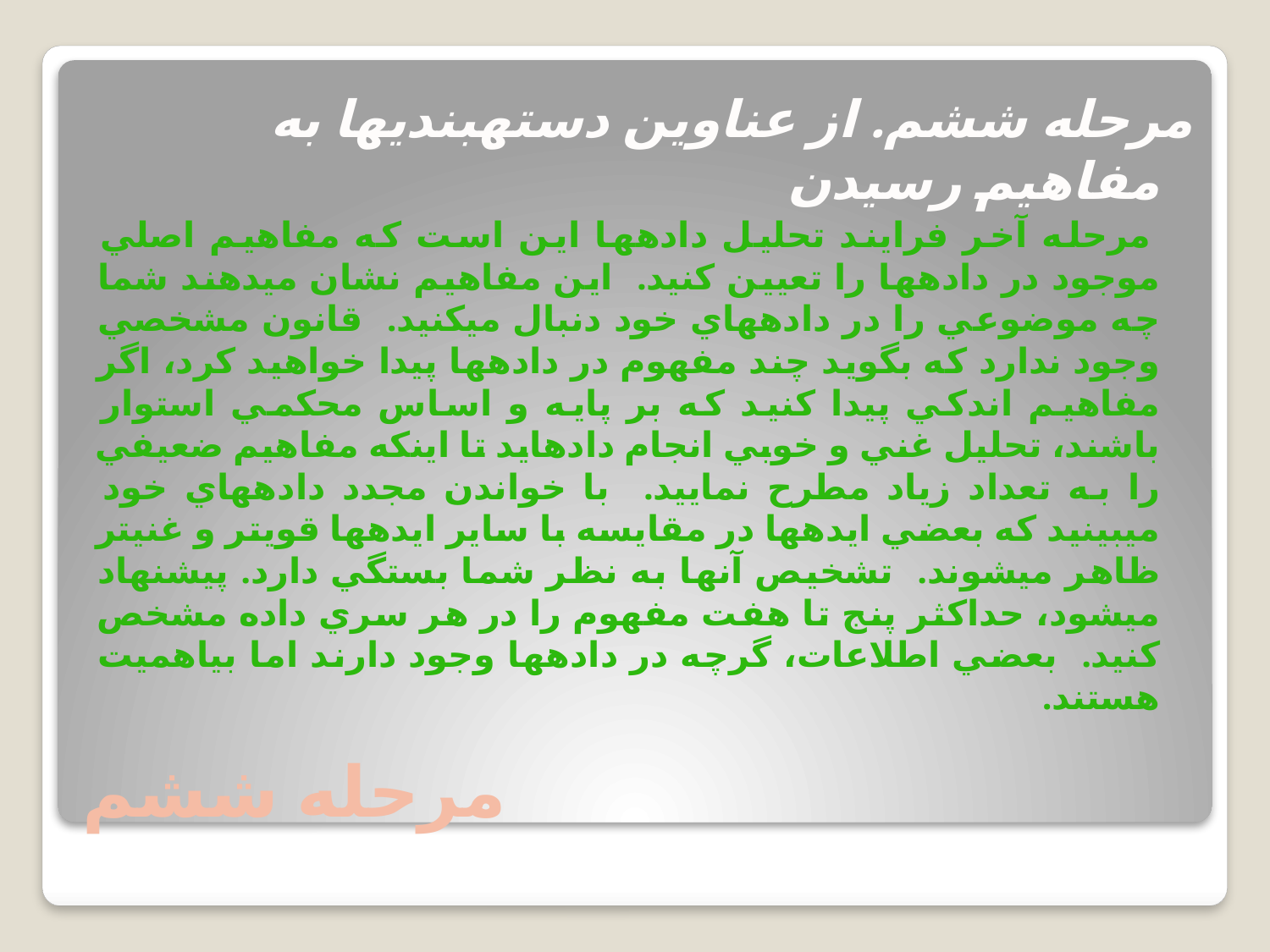

مرحله ششم. از عناوين دسته­بندي­ها به مفاهيم رسيدن
   مرحله آخر فرايند تحليل داده­ها اين است که مفاهيم اصلي موجود در داده‏ها را تعيين کنيد.  اين مفاهيم نشان مي‏دهند شما چه موضوعي را در داده‏هاي خود دنبال مي‏کنيد.  قانون مشخصي وجود ندارد که بگويد چند مفهوم در داده‏ها پيدا خواهيد کرد، اگر مفاهيم اندکي پيدا کنيد که بر پايه و اساس محکمي استوار باشند، تحليل غني و خوبي انجام داده‏ايد تا اينکه مفاهيم ضعيفي را به تعداد زياد مطرح نماييد.  با خواندن مجدد داده‏هاي خود مي‏بينيد که بعضي ايده‏ها در مقايسه با ساير ايده‏ها قوي‏تر و غني‏تر ظاهر مي‏شوند.  تشخيص آنها به نظر شما بستگي دارد. پيشنهاد مي‏شود، حداکثر پنج تا هفت مفهوم را در هر سري داده مشخص کنيد.  بعضي اطلاعات، گرچه در داده‏ها وجود دارند اما بي‏اهميت هستند.

# مرحله ششم